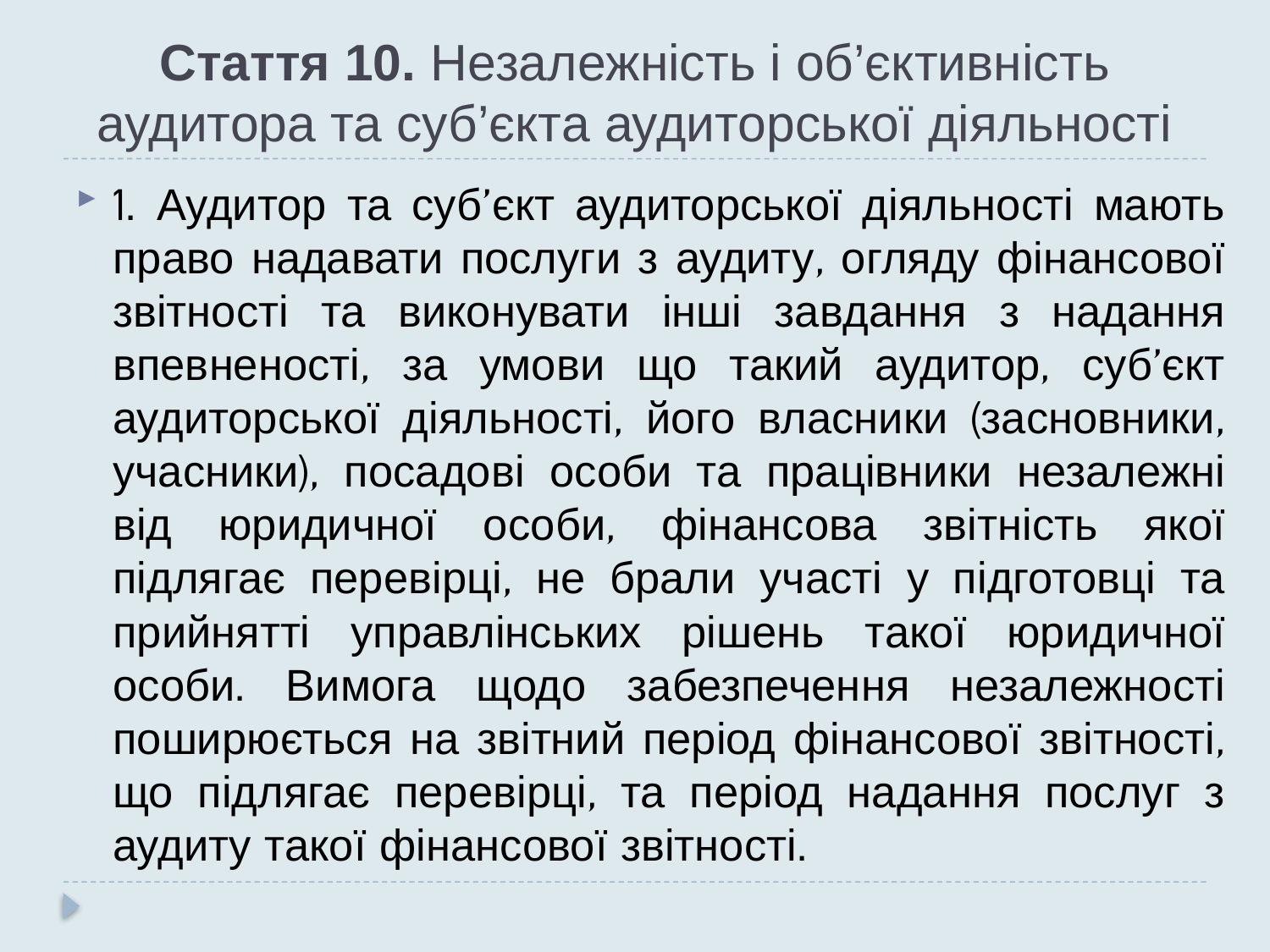

# Стаття 10. Незалежність і об’єктивність аудитора та суб’єкта аудиторської діяльності
1. Аудитор та суб’єкт аудиторської діяльності мають право надавати послуги з аудиту, огляду фінансової звітності та виконувати інші завдання з надання впевненості, за умови що такий аудитор, суб’єкт аудиторської діяльності, його власники (засновники, учасники), посадові особи та працівники незалежні від юридичної особи, фінансова звітність якої підлягає перевірці, не брали участі у підготовці та прийнятті управлінських рішень такої юридичної особи. Вимога щодо забезпечення незалежності поширюється на звітний період фінансової звітності, що підлягає перевірці, та період надання послуг з аудиту такої фінансової звітності.